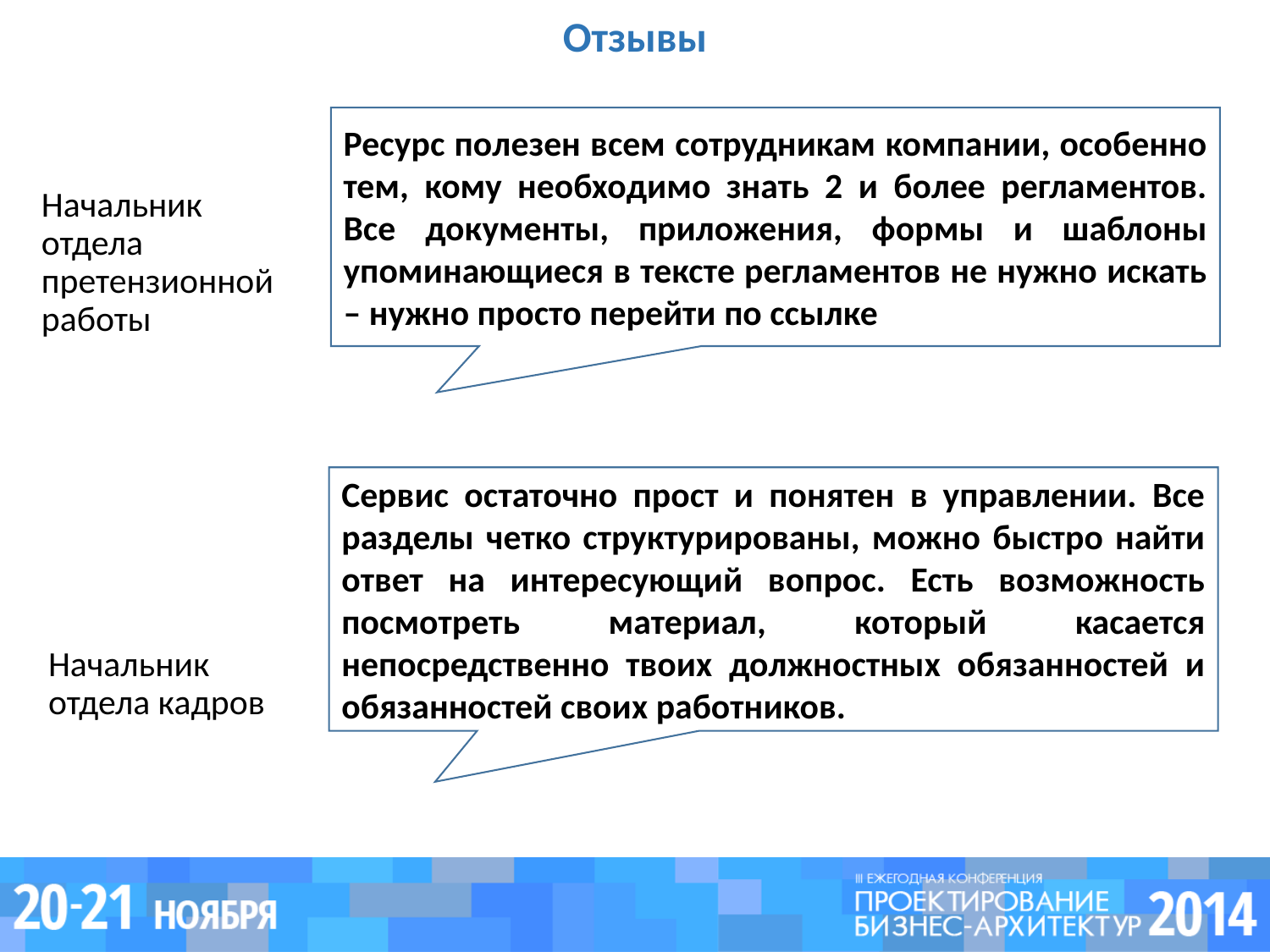

# Отзывы
Ресурс полезен всем сотрудникам компании, особенно тем, кому необходимо знать 2 и более регламентов. Все документы, приложения, формы и шаблоны упоминающиеся в тексте регламентов не нужно искать – нужно просто перейти по ссылке
Начальник отдела претензионной работы
Сервис остаточно прост и понятен в управлении. Все разделы четко структурированы, можно быстро найти ответ на интересующий вопрос. Есть возможность посмотреть материал, который касается непосредственно твоих должностных обязанностей и обязанностей своих работников.
Начальник отдела кадров